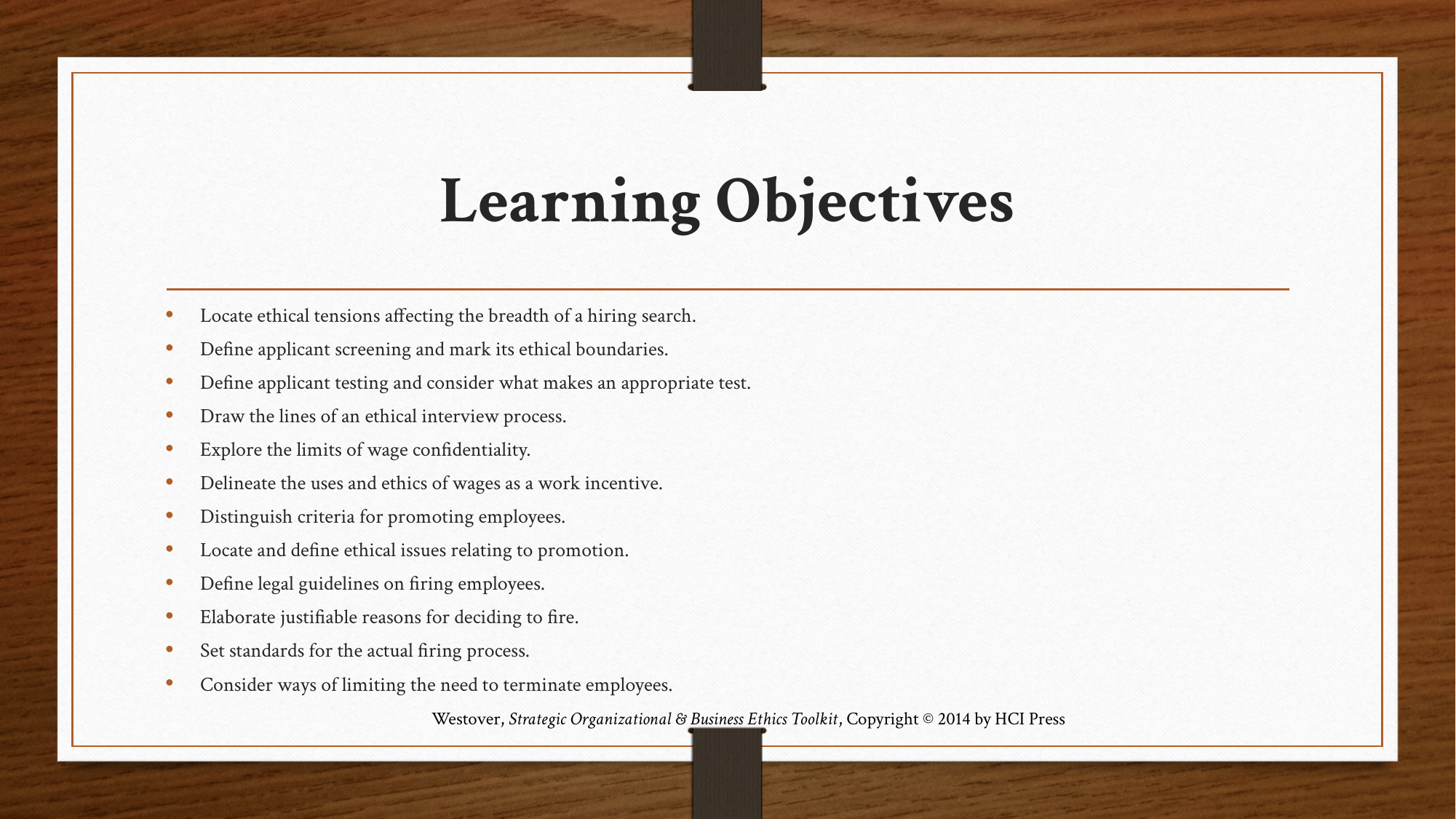

# Learning Objectives
Locate ethical tensions affecting the breadth of a hiring search.
Define applicant screening and mark its ethical boundaries.
Define applicant testing and consider what makes an appropriate test.
Draw the lines of an ethical interview process.
Explore the limits of wage confidentiality.
Delineate the uses and ethics of wages as a work incentive.
Distinguish criteria for promoting employees.
Locate and define ethical issues relating to promotion.
Define legal guidelines on firing employees.
Elaborate justifiable reasons for deciding to fire.
Set standards for the actual firing process.
Consider ways of limiting the need to terminate employees.
Westover, Strategic Organizational & Business Ethics Toolkit, Copyright © 2014 by HCI Press